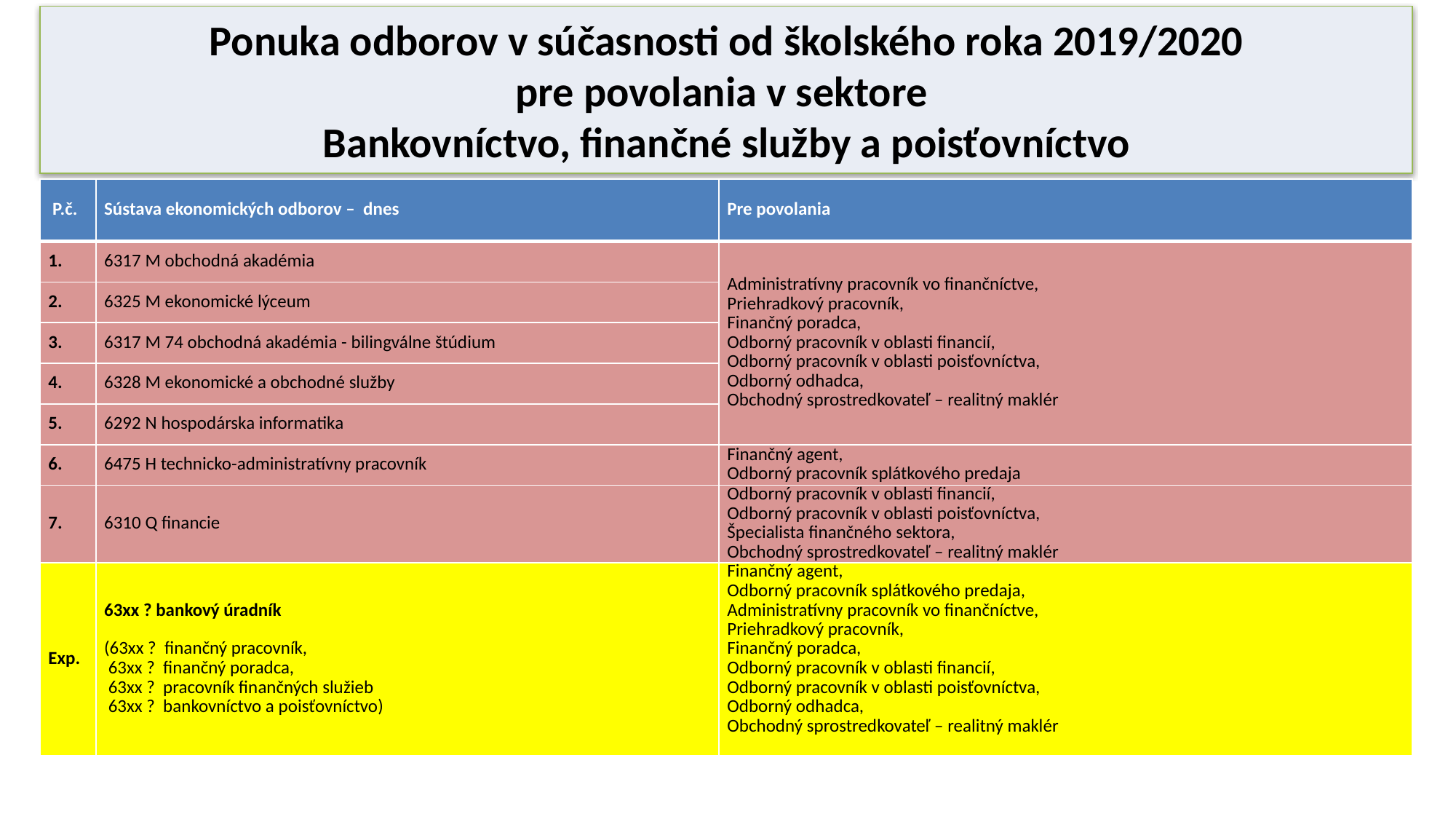

# Ponuka odborov v súčasnosti od školského roka 2019/2020 pre povolania v sektore Bankovníctvo, finančné služby a poisťovníctvo
| P.č. | Sústava ekonomických odborov – dnes | Pre povolania |
| --- | --- | --- |
| 1. | 6317 M obchodná akadémia | Administratívny pracovník vo finančníctve, Priehradkový pracovník, Finančný poradca, Odborný pracovník v oblasti financií, Odborný pracovník v oblasti poisťovníctva, Odborný odhadca, Obchodný sprostredkovateľ – realitný maklér |
| 2. | 6325 M ekonomické lýceum |  |
| 3. | 6317 M 74 obchodná akadémia - bilingválne štúdium |  |
| 4. | 6328 M ekonomické a obchodné služby |  |
| 5. | 6292 N hospodárska informatika |  |
| 6. | 6475 H technicko-administratívny pracovník | Finančný agent, Odborný pracovník splátkového predaja |
| 7. | 6310 Q financie | Odborný pracovník v oblasti financií, Odborný pracovník v oblasti poisťovníctva, Špecialista finančného sektora, Obchodný sprostredkovateľ – realitný maklér |
| Exp. | 63xx ? bankový úradník (63xx ? finančný pracovník, 63xx ? finančný poradca, 63xx ? pracovník finančných služieb 63xx ? bankovníctvo a poisťovníctvo) | Finančný agent, Odborný pracovník splátkového predaja, Administratívny pracovník vo finančníctve, Priehradkový pracovník, Finančný poradca, Odborný pracovník v oblasti financií, Odborný pracovník v oblasti poisťovníctva, Odborný odhadca, Obchodný sprostredkovateľ – realitný maklér |